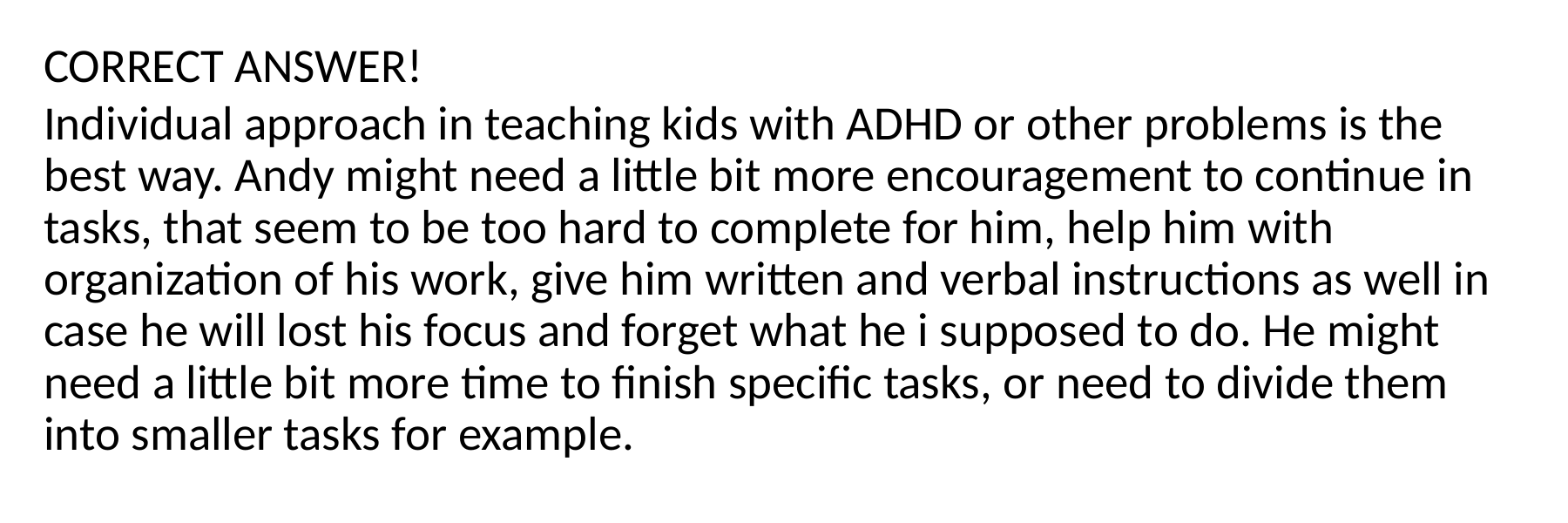

CORRECT ANSWER!
Individual approach in teaching kids with ADHD or other problems is the best way. Andy might need a little bit more encouragement to continue in tasks, that seem to be too hard to complete for him, help him with organization of his work, give him written and verbal instructions as well in case he will lost his focus and forget what he i supposed to do. He might need a little bit more time to finish specific tasks, or need to divide them into smaller tasks for example.